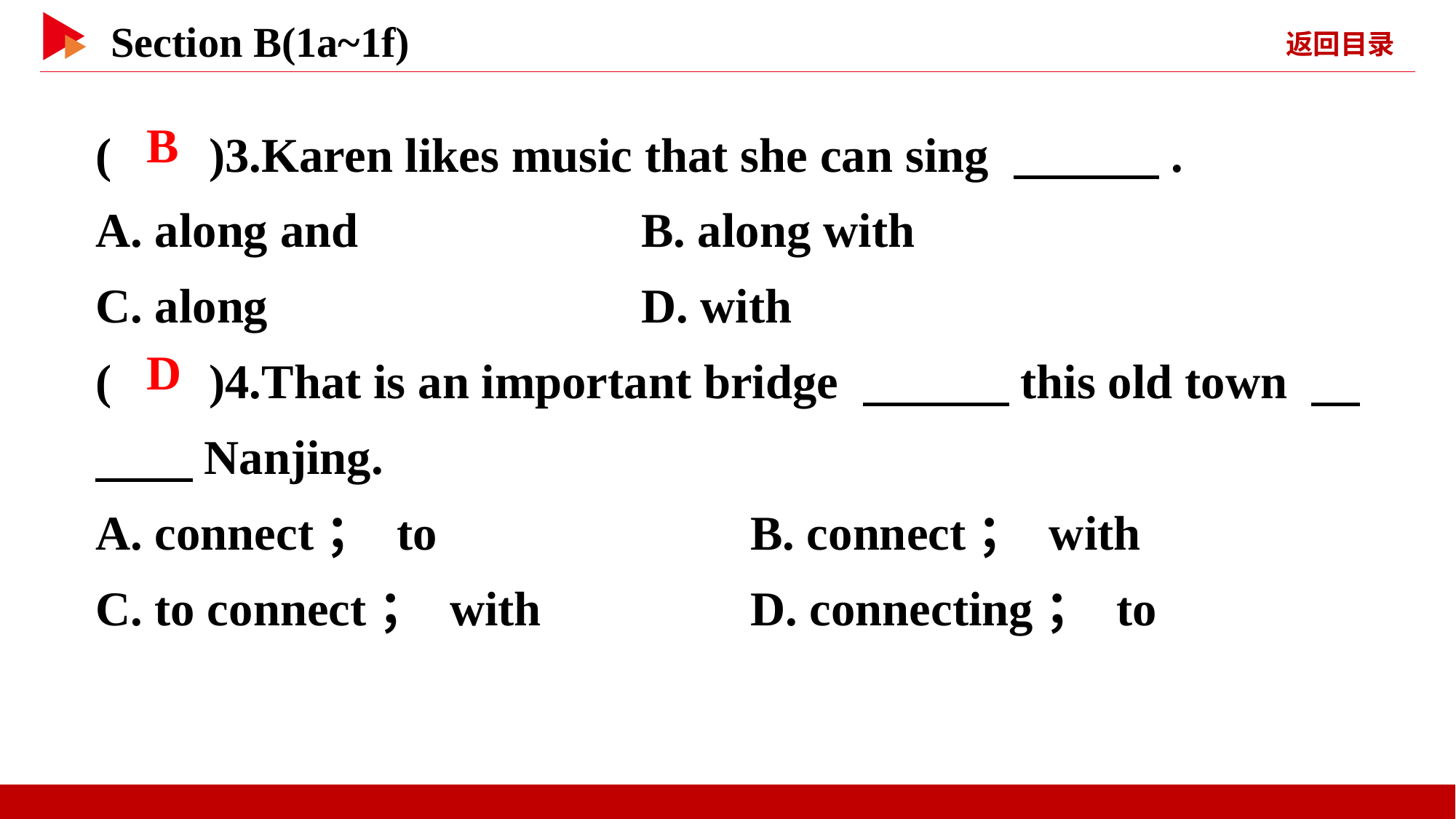

(        )3.Karen likes music that she can sing 　　　.
A. along and             		B. along with
C. along             		D. with
(        )4.That is an important bridge 　　　this old town 　　　Nanjing.
A. connect； to			B. connect； with
C. to connect； with		D. connecting； to
   B
   D